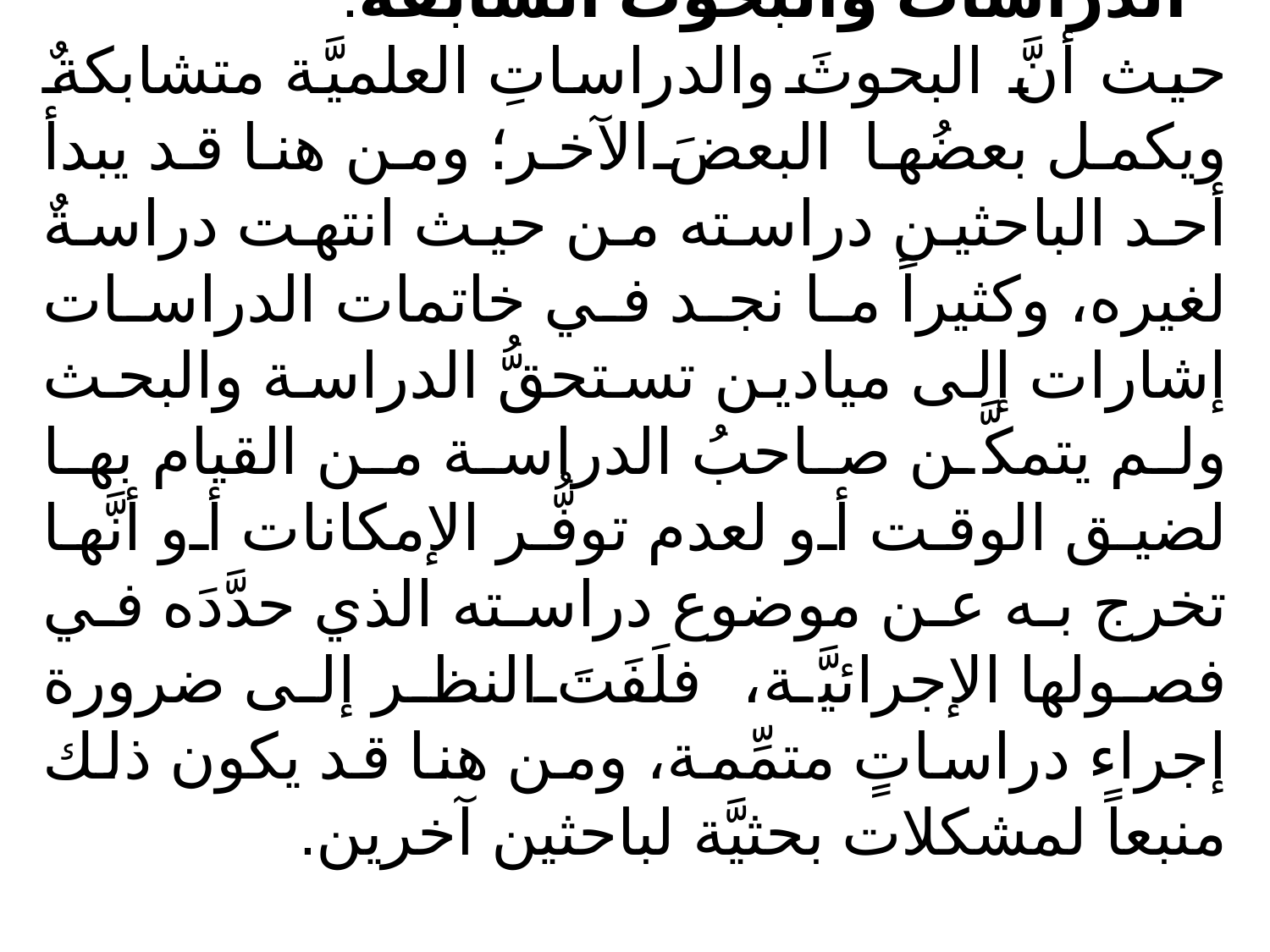

الدراسات والبحوث السابقة:
حيث أنَّ البحوثَ والدراساتِ العلميَّة متشابكةٌ ويكمل بعضُها البعضَ الآخر؛ ومن هنا قد يبدأ أحد الباحثين دراسته من حيث انتهت دراسةٌ لغيره، وكثيراً ما نجد في خاتمات الدراسات إشارات إلى ميادين تستحقُّ الدراسة والبحث ولم يتمكَّن صاحبُ الدراسة من القيام بها لضيق الوقت أو لعدم توفُّر الإمكانات أو أنَّها تخرج به عن موضوع دراسته الذي حدَّدَه في فصولها الإجرائيَّة، فلَفَتَ النظر إلى ضرورة إجراء دراساتٍ متمِّمة، ومن هنا قد يكون ذلك منبعاً لمشكلات بحثيَّة لباحثين آخرين.